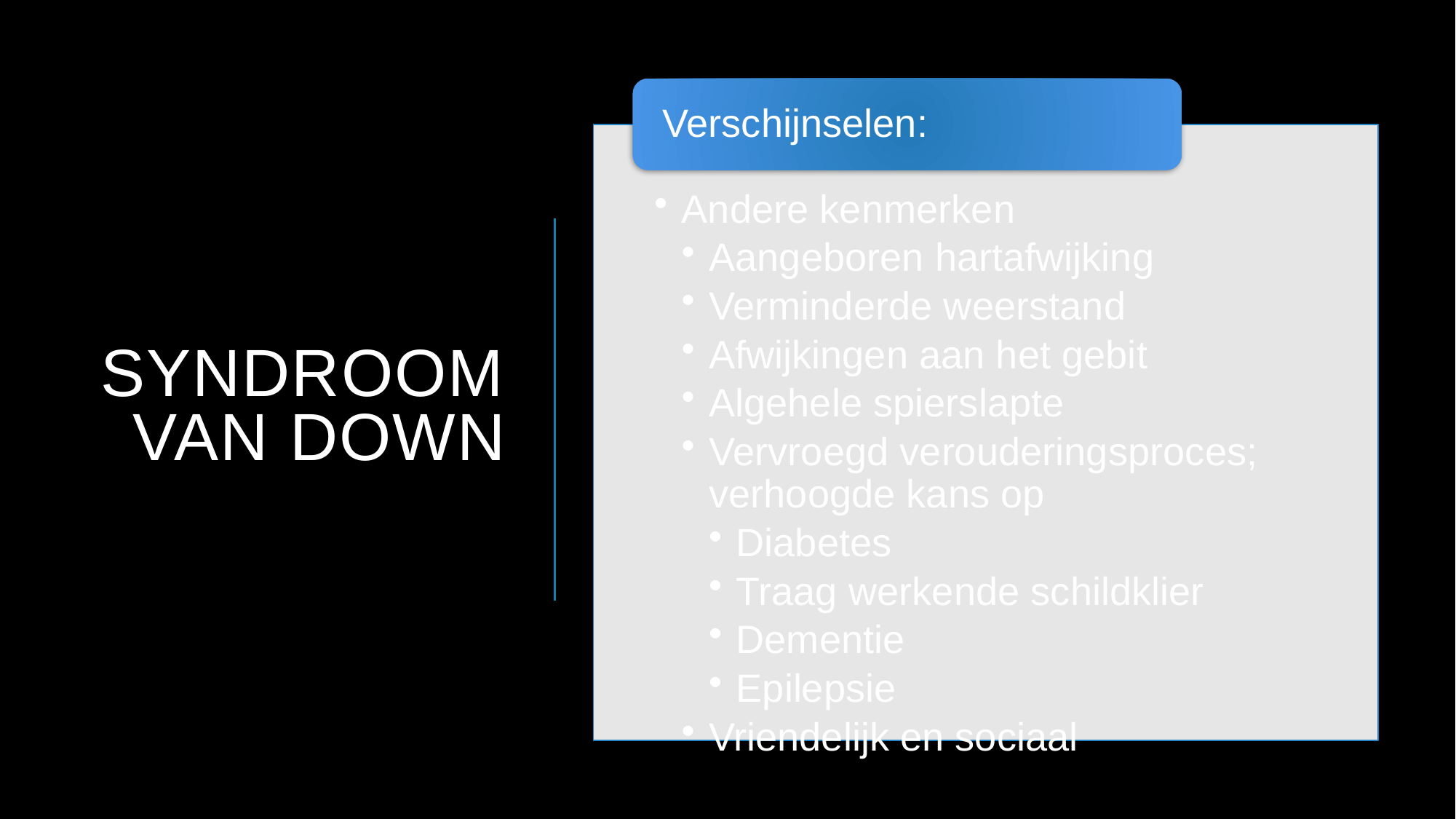

# Syndroom van Down
Andere kenmerken
Aangeboren hartafwijking
Verminderde weerstand
Afwijkingen aan het gebit
Algehele spierslapte
Vervroegd verouderingsproces; verhoogde kans op
Diabetes
Traag werkende schildklier
Dementie
Epilepsie
Vriendelijk en sociaal
Verschijnselen: